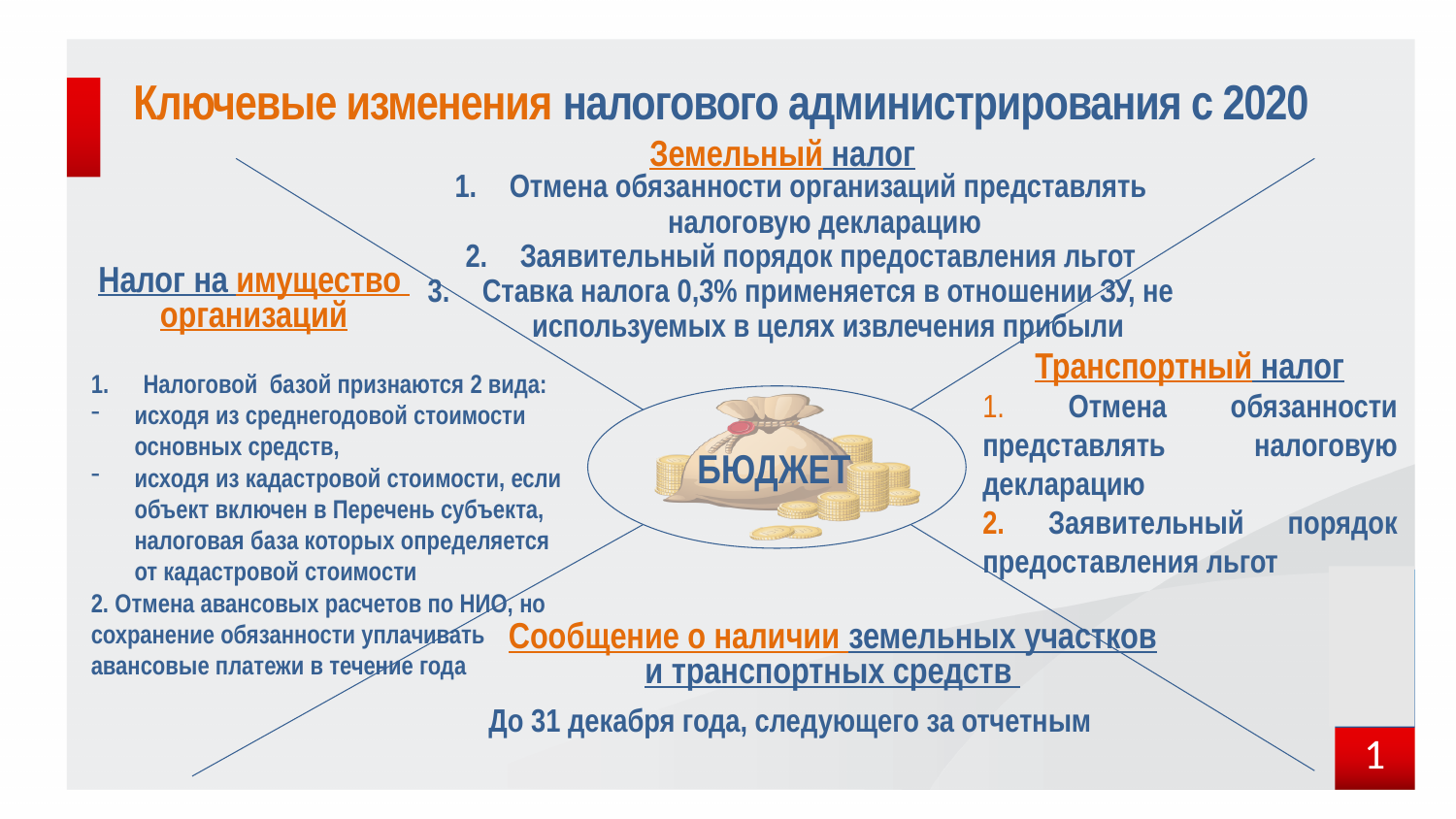

# Ключевые изменения налогового администрирования с 2020
Земельный налог
Отмена обязанности организаций представлять налоговую декларацию
Заявительный порядок предоставления льгот
Ставка налога 0,3% применяется в отношении ЗУ, не используемых в целях извлечения прибыли
Налог на имущество
организаций

Транспортный налог

1. Отмена обязанности представлять налоговую декларацию
2. Заявительный порядок предоставления льгот
Налоговой  базой признаются 2 вида:
исходя из среднегодовой стоимости основных средств,
исходя из кадастровой стоимости, если объект включен в Перечень субъекта, налоговая база которых определяется от кадастровой стоимости
2. Отмена авансовых расчетов по НИО, но сохранение обязанности уплачивать авансовые платежи в течение года

БЮДЖЕТ

Сообщение о наличии земельных участков и транспортных средств
 До 31 декабря года, следующего за отчетным

1